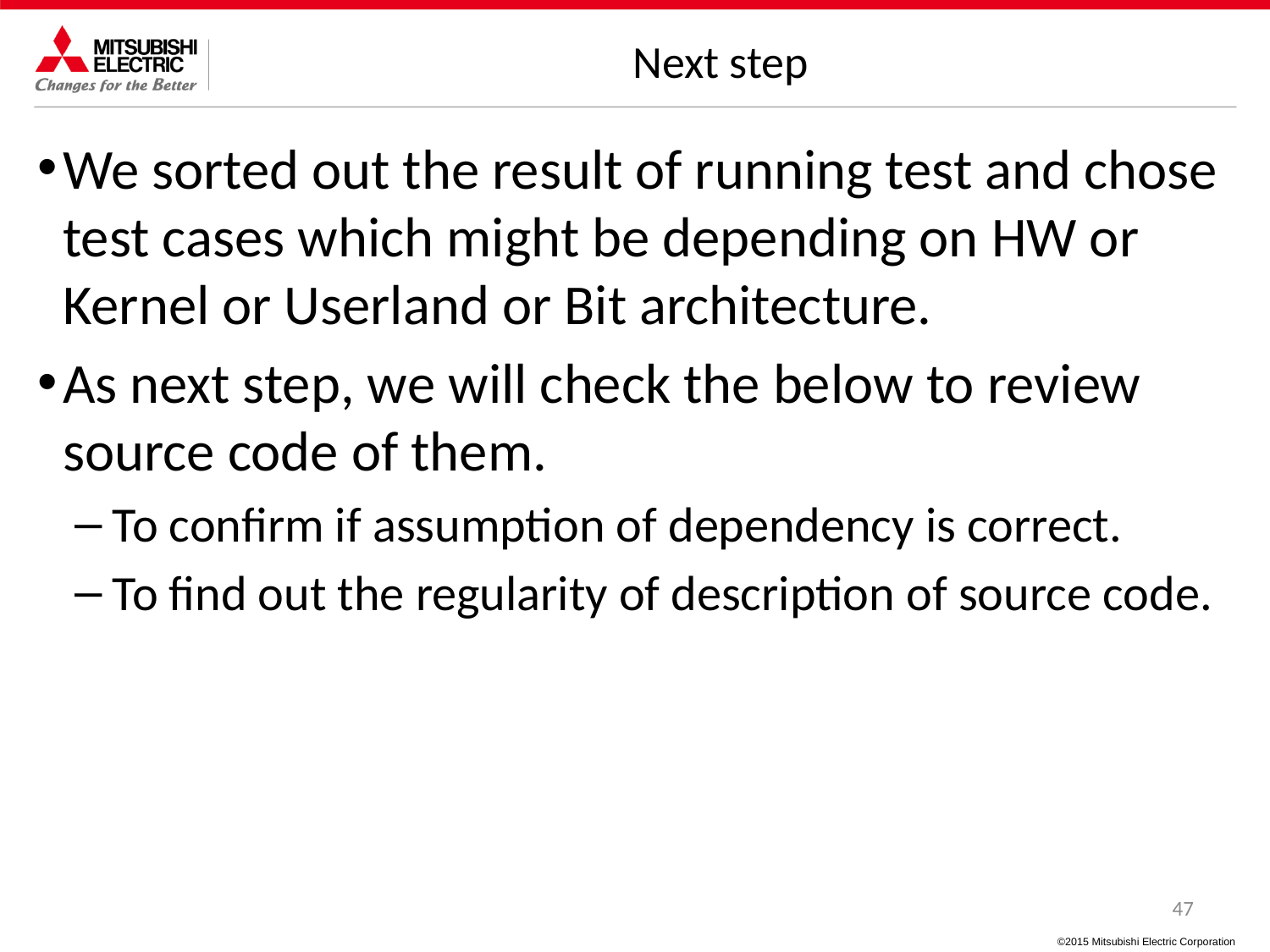

# Next step
We sorted out the result of running test and chose test cases which might be depending on HW or Kernel or Userland or Bit architecture.
As next step, we will check the below to review source code of them.
To confirm if assumption of dependency is correct.
To find out the regularity of description of source code.
47